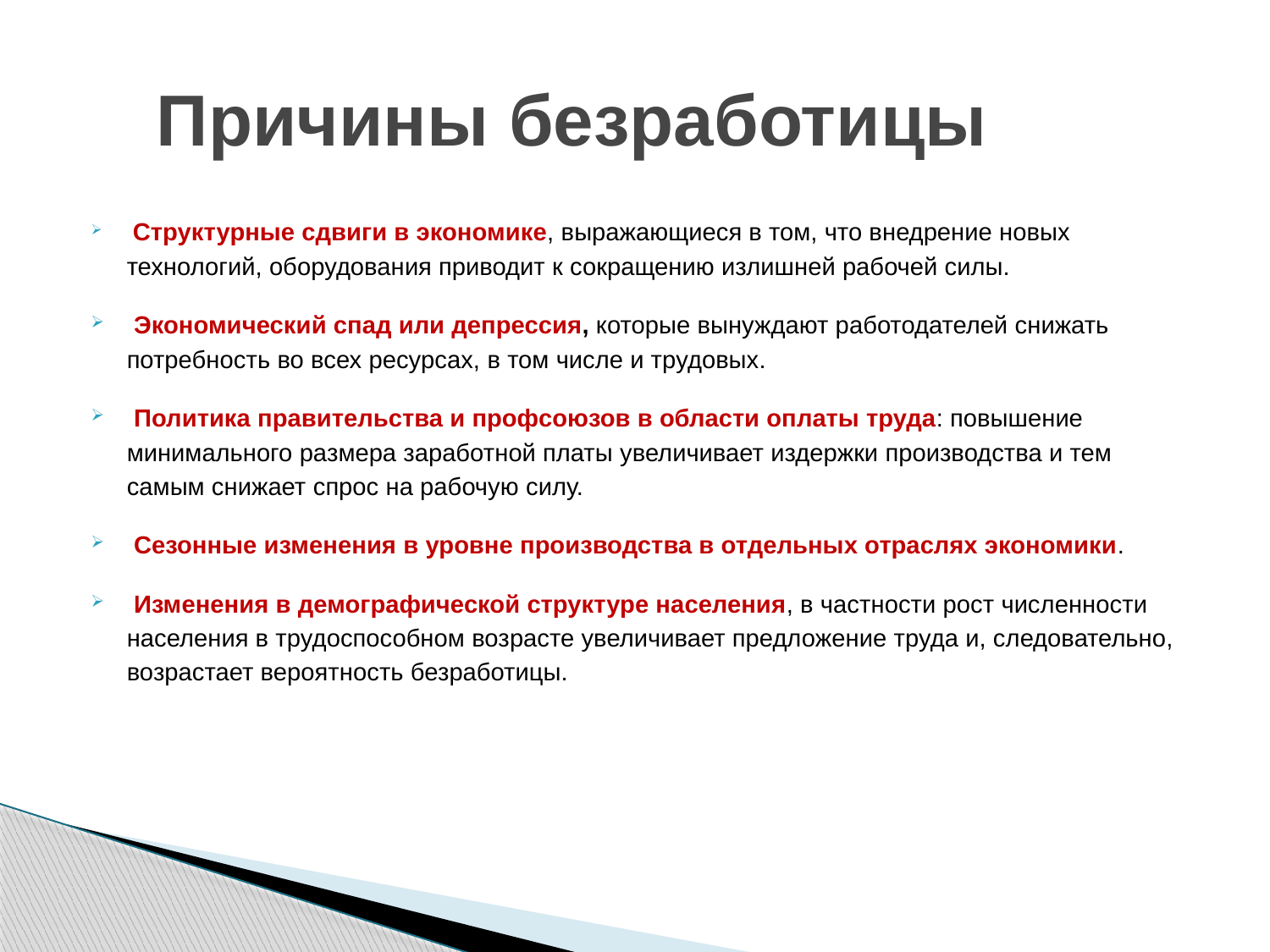

# Причины безработицы
 Структурные сдвиги в экономике, выражающиеся в том, что внедрение новых технологий, оборудования приводит к сокращению излишней рабочей силы.
 Экономический спад или депрессия, которые вынуждают работодателей снижать потребность во всех ресурсах, в том числе и трудовых.
 Политика правительства и профсоюзов в области оплаты труда: повышение минимального размера заработной платы увеличивает издержки производства и тем самым снижает спрос на рабочую силу.
 Сезонные изменения в уровне производства в отдельных отраслях экономики.
 Изменения в демографической структуре населения, в частности рост численности населения в трудоспособном возрасте увеличивает предложение труда и, следовательно, возрастает вероятность безработицы.